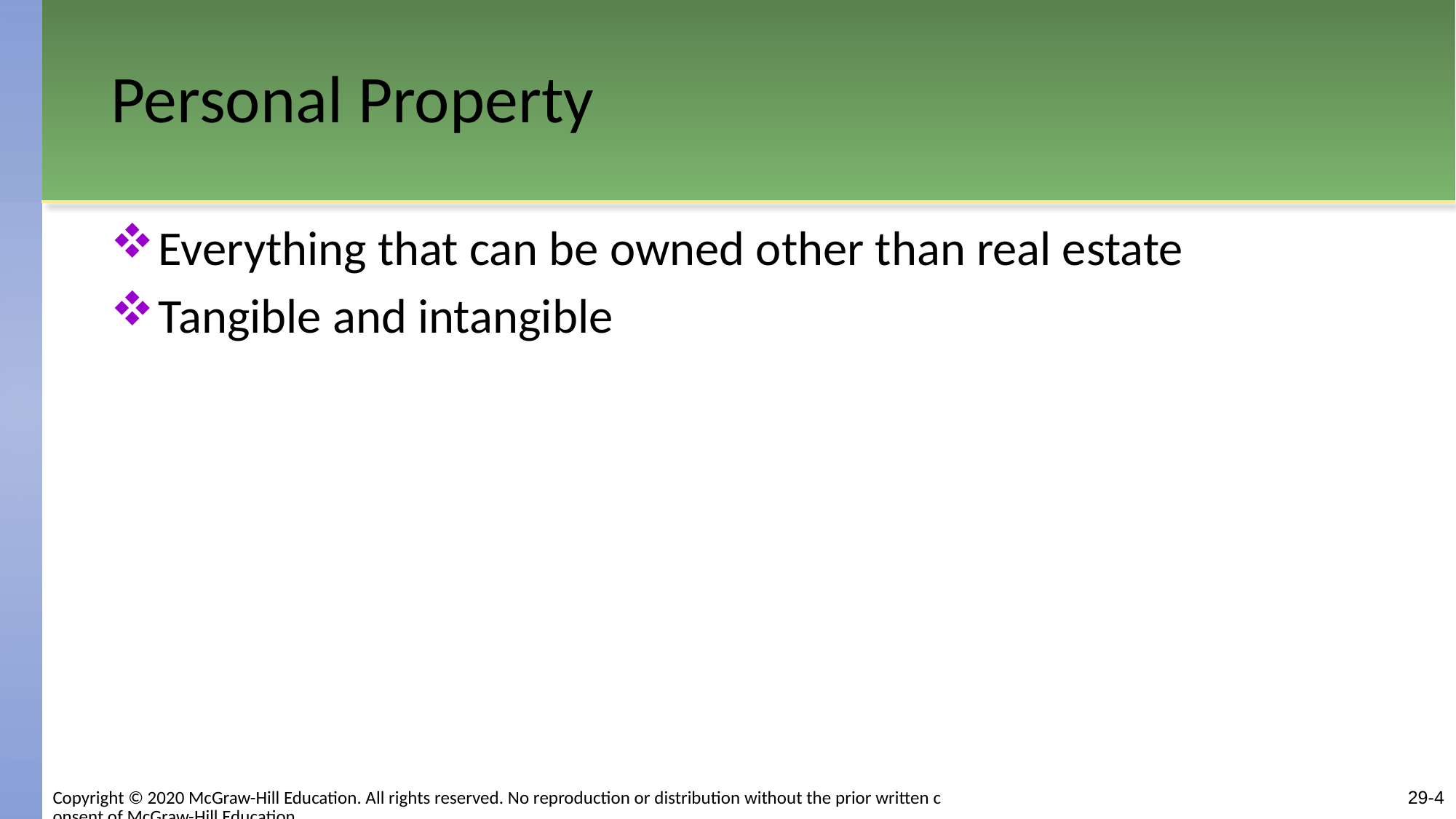

# Personal Property
Everything that can be owned other than real estate
Tangible and intangible

Copyright © 2020 McGraw-Hill Education. All rights reserved. No reproduction or distribution without the prior written consent of McGraw-Hill Education.
29-4